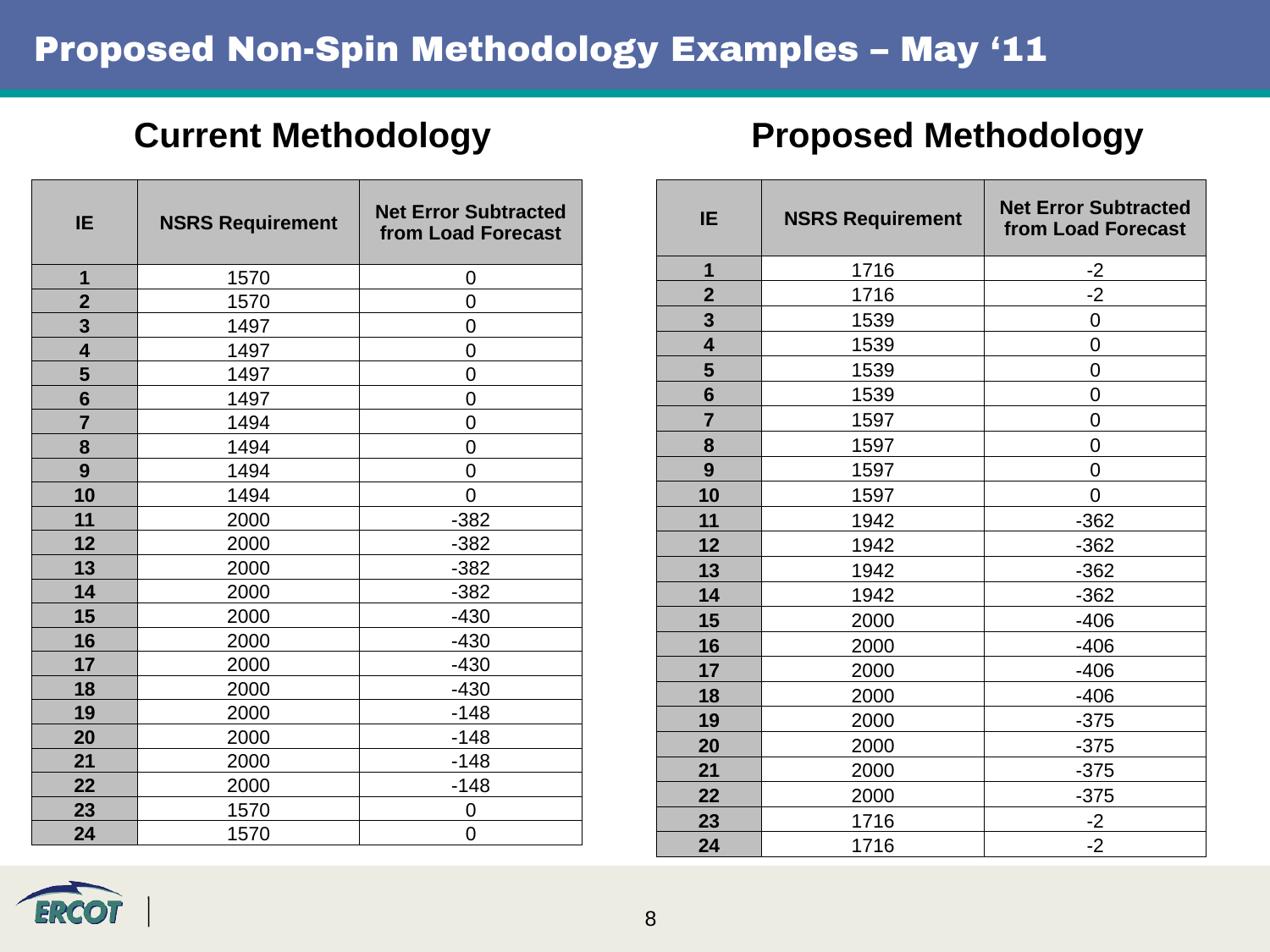

# Proposed Non-Spin Methodology Examples – May ‘11
Current Methodology
Proposed Methodology
| IE | NSRS Requirement | Net Error Subtracted from Load Forecast |
| --- | --- | --- |
| 1 | 1570 | 0 |
| 2 | 1570 | 0 |
| 3 | 1497 | 0 |
| 4 | 1497 | 0 |
| 5 | 1497 | 0 |
| 6 | 1497 | 0 |
| 7 | 1494 | 0 |
| 8 | 1494 | 0 |
| 9 | 1494 | 0 |
| 10 | 1494 | 0 |
| 11 | 2000 | -382 |
| 12 | 2000 | -382 |
| 13 | 2000 | -382 |
| 14 | 2000 | -382 |
| 15 | 2000 | -430 |
| 16 | 2000 | -430 |
| 17 | 2000 | -430 |
| 18 | 2000 | -430 |
| 19 | 2000 | -148 |
| 20 | 2000 | -148 |
| 21 | 2000 | -148 |
| 22 | 2000 | -148 |
| 23 | 1570 | 0 |
| 24 | 1570 | 0 |
| IE | NSRS Requirement | Net Error Subtracted from Load Forecast |
| --- | --- | --- |
| 1 | 1716 | -2 |
| 2 | 1716 | -2 |
| 3 | 1539 | 0 |
| 4 | 1539 | 0 |
| 5 | 1539 | 0 |
| 6 | 1539 | 0 |
| 7 | 1597 | 0 |
| 8 | 1597 | 0 |
| 9 | 1597 | 0 |
| 10 | 1597 | 0 |
| 11 | 1942 | -362 |
| 12 | 1942 | -362 |
| 13 | 1942 | -362 |
| 14 | 1942 | -362 |
| 15 | 2000 | -406 |
| 16 | 2000 | -406 |
| 17 | 2000 | -406 |
| 18 | 2000 | -406 |
| 19 | 2000 | -375 |
| 20 | 2000 | -375 |
| 21 | 2000 | -375 |
| 22 | 2000 | -375 |
| 23 | 1716 | -2 |
| 24 | 1716 | -2 |